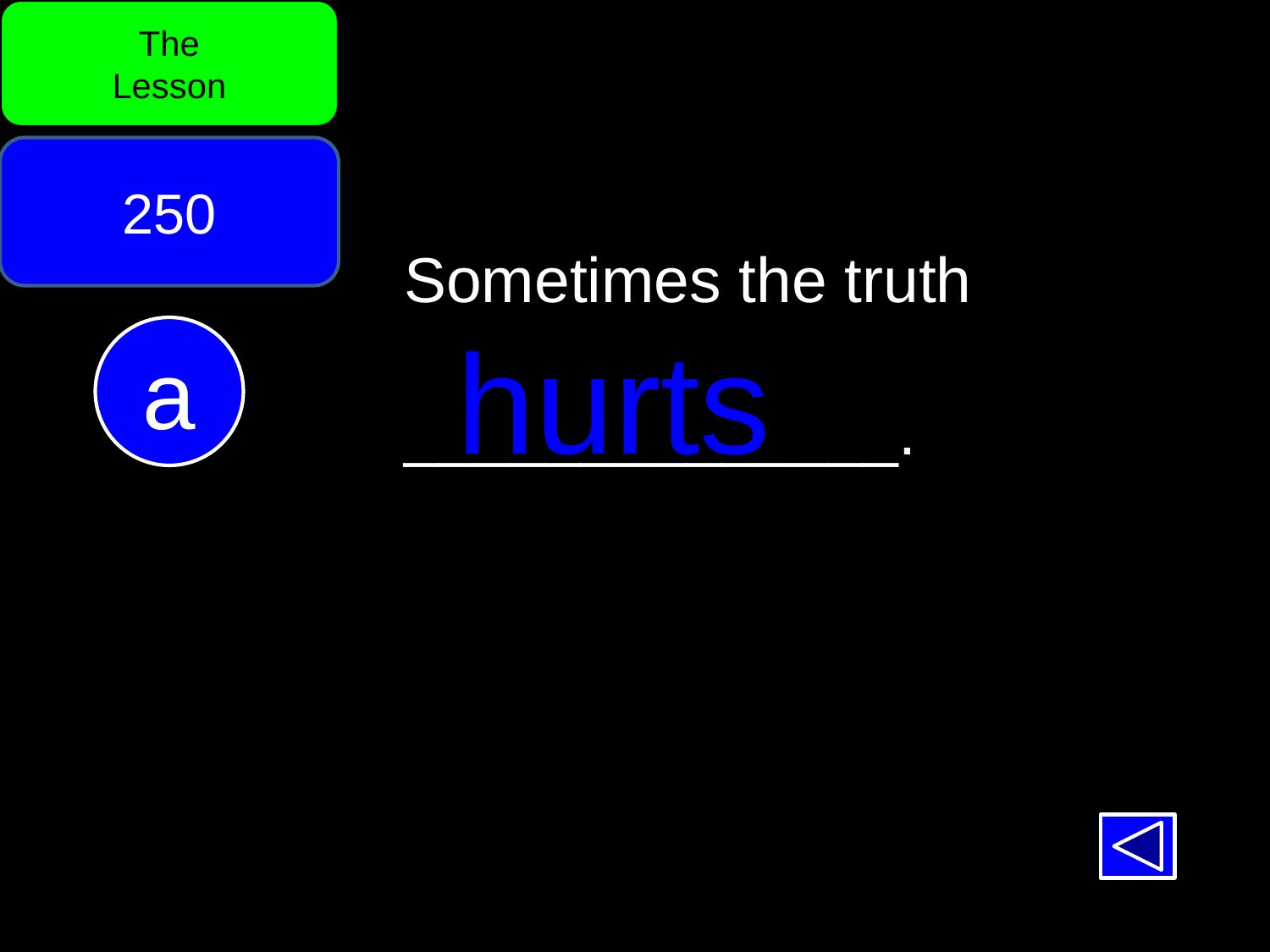

The
Lesson
250
Sometimes the truth

______________.
hurts
a